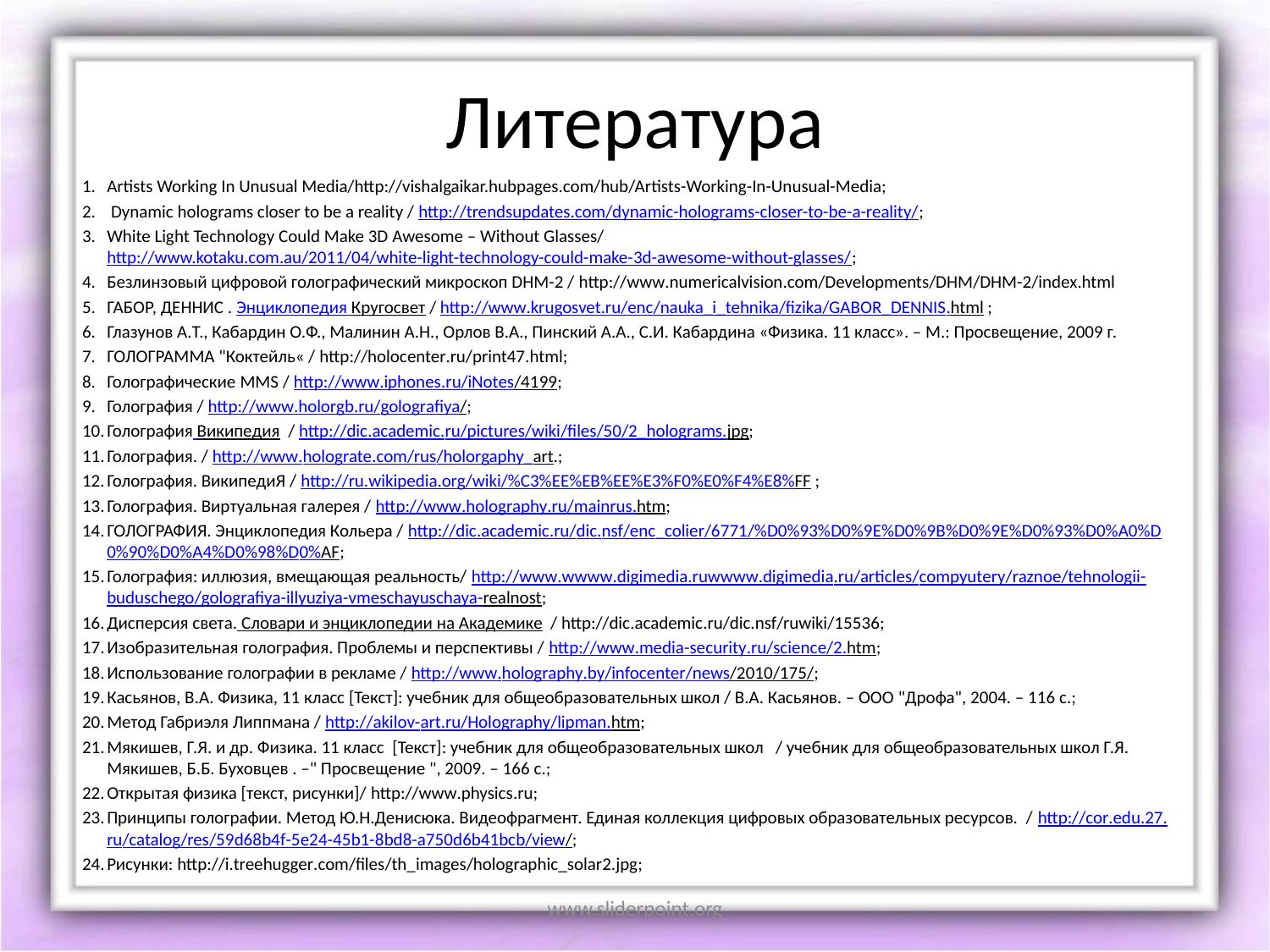

# Литература
Artists Working In Unusual Media/http://vishalgaikar.hubpages.com/hub/Artists-Working-In-Unusual-Media;
 Dynamic holograms closer to be a reality / http://trendsupdates.com/dynamic-holograms-closer-to-be-a-reality/;
White Light Technology Could Make 3D Awesome – Without Glasses/ http://www.kotaku.com.au/2011/04/white-light-technology-could-make-3d-awesome-without-glasses/;
Безлинзовый цифровой голографический микроскоп DHM-2 / http://www.numericalvision.com/Developments/DHM/DHM-2/index.html
ГАБОР, ДЕННИС . Энциклопедия Кругосвет / http://www.krugosvet.ru/enc/nauka_i_tehnika/fizika/GABOR_DENNIS.html ;
Глазунов А.Т., Кабардин О.Ф., Малинин А.Н., Орлов В.А., Пинский А.А., С.И. Кабардина «Физика. 11 класс». – М.: Просвещение, 2009 г.
ГОЛОГРАММА "Коктейль« / http://holocenter.ru/print47.html;
Голографические MMS / http://www.iphones.ru/iNotes/4199;
Голография / http://www.holorgb.ru/golografiya/;
Голография Википедия  / http://dic.academic.ru/pictures/wiki/files/50/2_holograms.jpg;
Голография. / http://www.holograte.com/rus/holorgaphy_art.;
Голография. ВикипедиЯ / http://ru.wikipedia.org/wiki/%C3%EE%EB%EE%E3%F0%E0%F4%E8%FF ;
Голография. Виртуальная галерея / http://www.holography.ru/mainrus.htm;
ГОЛОГРАФИЯ. Энциклопедия Кольера / http://dic.academic.ru/dic.nsf/enc_colier/6771/%D0%93%D0%9E%D0%9B%D0%9E%D0%93%D0%A0%D0%90%D0%A4%D0%98%D0%AF;
Голография: иллюзия, вмещающая реальность/ http://www.wwww.digimedia.ruwwww.digimedia.ru/articles/compyutery/raznoe/tehnologii-buduschego/golografiya-illyuziya-vmeschayuschaya-realnost;
Дисперсия света. Словари и энциклопедии на Академике  / http://dic.academic.ru/dic.nsf/ruwiki/15536;
Изобразительная голография. Проблемы и перспективы / http://www.media-security.ru/science/2.htm;
Использование голографии в рекламе / http://www.holography.by/infocenter/news/2010/175/;
Касьянов, В.А. Физика, 11 класс [Текст]: учебник для общеобразовательных школ / В.А. Касьянов. – ООО "Дрофа", 2004. – 116 с.;
Метод Габриэля Липпмана / http://akilov-art.ru/Holography/lipman.htm;
Мякишев, Г.Я. и др. Физика. 11 класс  [Текст]: учебник для общеобразовательных школ   / учебник для общеобразовательных школ Г.Я. Мякишев, Б.Б. Буховцев . –" Просвещение ", 2009. – 166 с.;
Открытая физика [текст, рисунки]/ http://www.physics.ru;
Принципы голографии. Метод Ю.Н.Денисюка. Видеофрагмент. Единая коллекция цифровых образовательных ресурсов.  / http://cor.edu.27.ru/catalog/res/59d68b4f-5e24-45b1-8bd8-a750d6b41bcb/view/;
Рисунки: http://i.treehugger.com/files/th_images/holographic_solar2.jpg;
www.sliderpoint.org